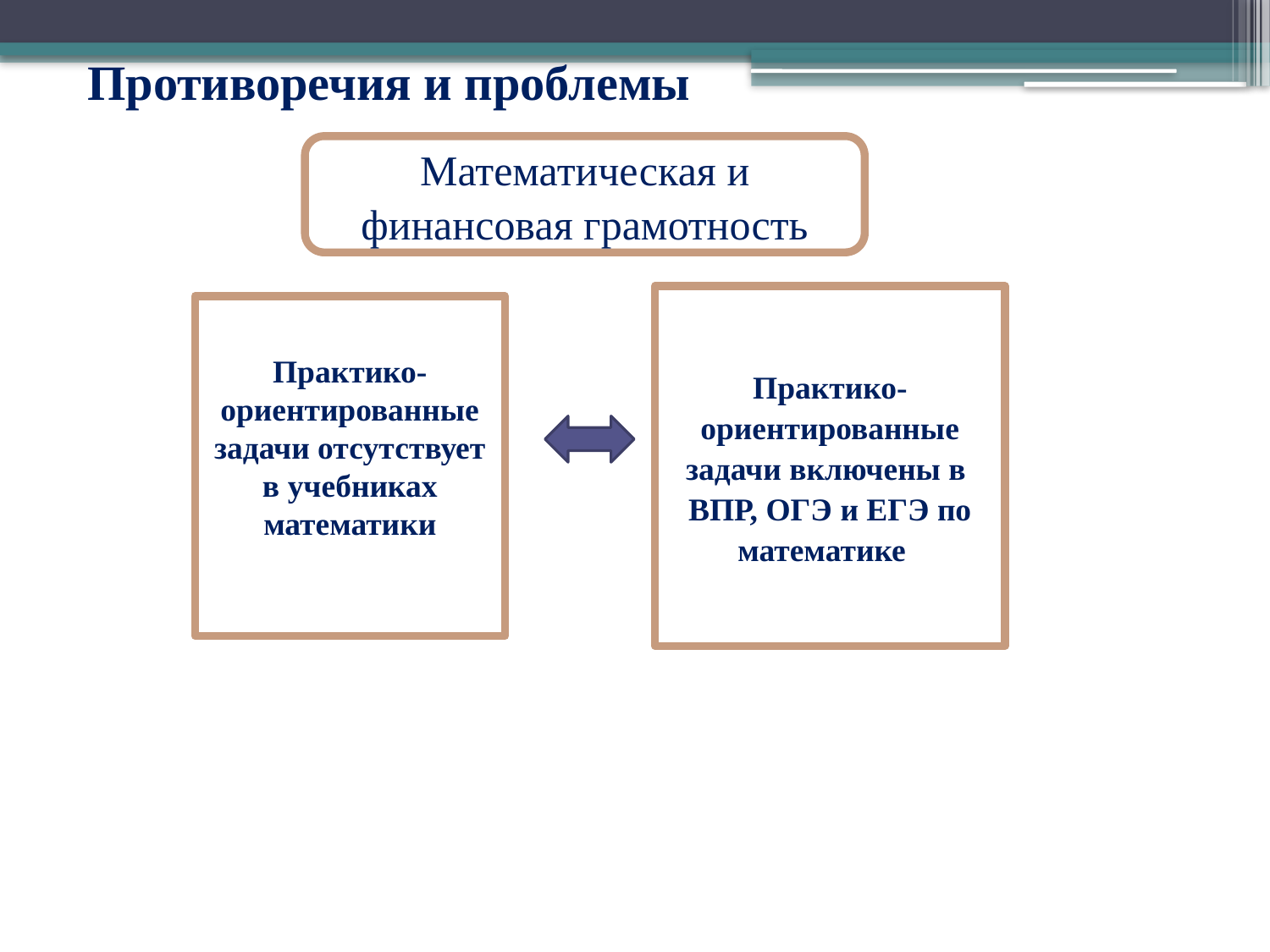

# Противоречия и проблемы

Математическая и финансовая грамотность
Практико-ориентированные задачи включены в  ВПР, ОГЭ и ЕГЭ по математике
Практико-ориентированные задачи отсутствует в учебниках математики